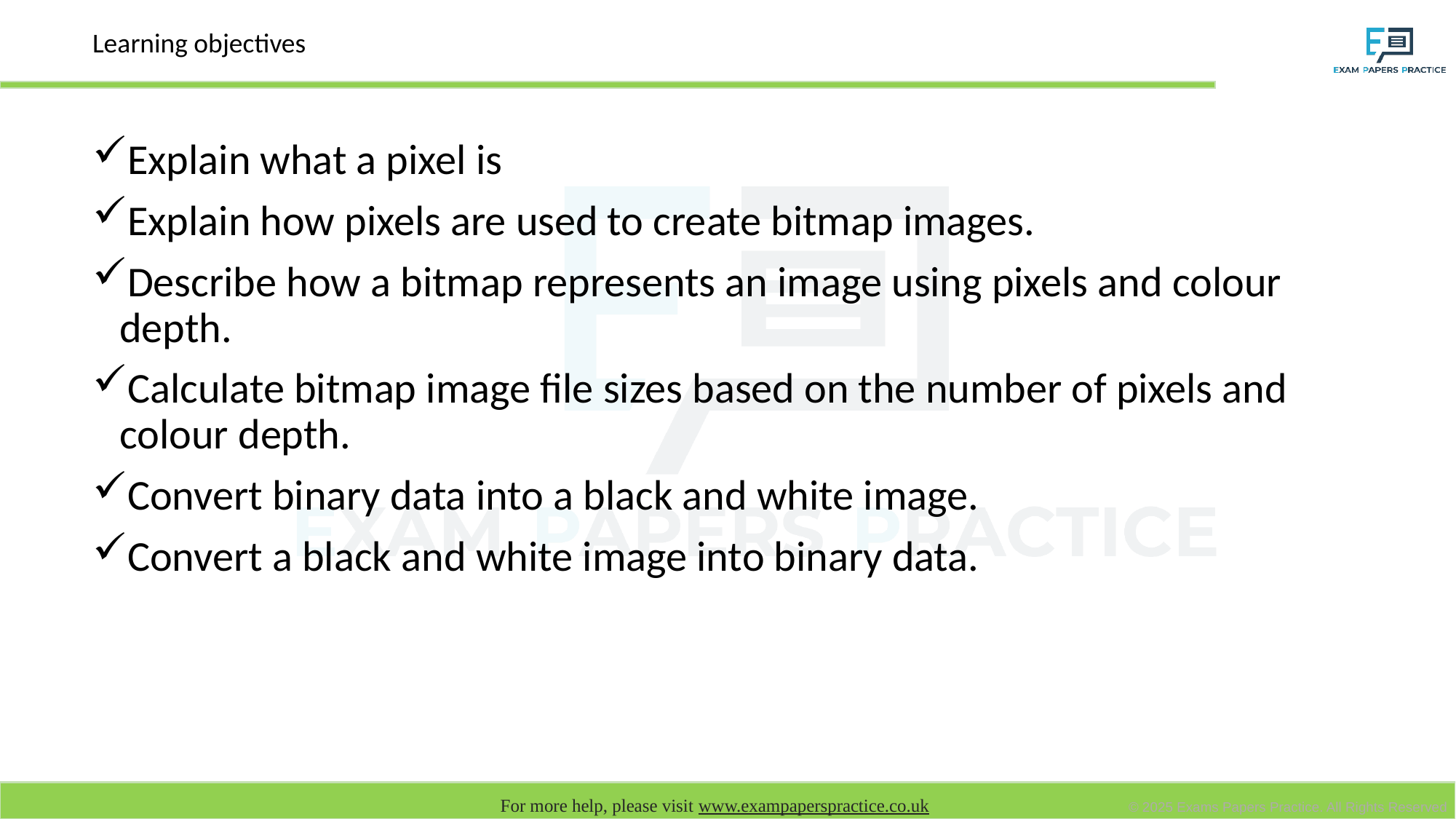

# Learning objectives
Explain what a pixel is
Explain how pixels are used to create bitmap images.
Describe how a bitmap represents an image using pixels and colour depth.
Calculate bitmap image file sizes based on the number of pixels and colour depth.
Convert binary data into a black and white image.
Convert a black and white image into binary data.